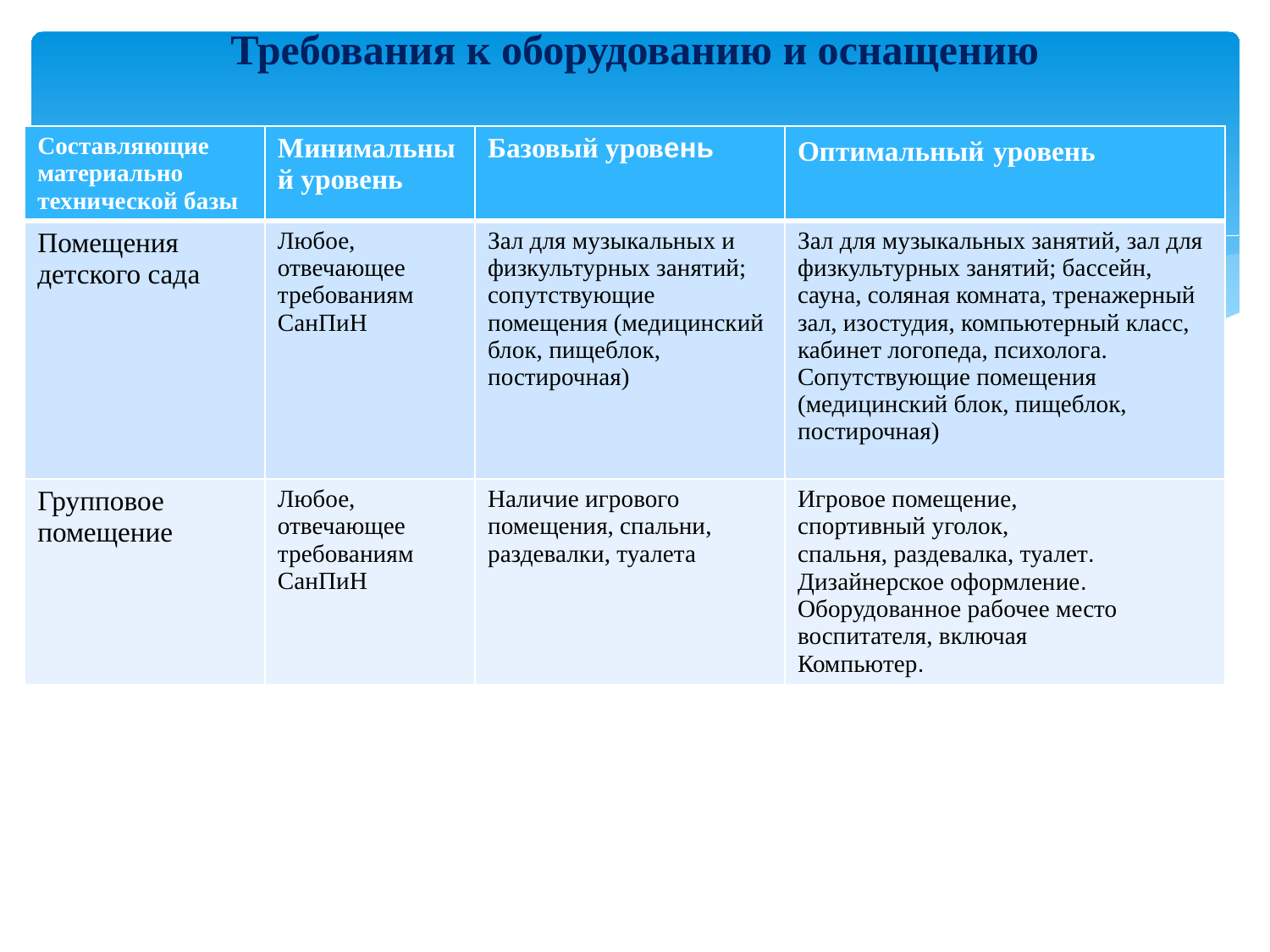

# Требования к оборудованию и оснащению
| Составляющие материально технической базы | Минимальный уровень | Базовый уровень | Оптимальный уровень |
| --- | --- | --- | --- |
| Помещения детского сада | Любое, отвечающее требованиям СанПиН | Зал для музыкальных и физкультурных занятий; сопутствующие помещения (медицинский блок, пищеблок, постирочная) | Зал для музыкальных занятий, зал для физкультурных занятий; бассейн, сауна, соляная комната, тренажерный зал, изостудия, компьютерный класс, кабинет логопеда, психолога. Сопутствующие помещения (медицинский блок, пищеблок, постирочная) |
| Групповое помещение | Любое, отвечающее требованиям СанПиН | Наличие игрового помещения, спальни, раздевалки, туалета | Игровое помещение, спортивный уголок, спальня, раздевалка, туалет. Дизайнерское оформление. Оборудованное рабочее место воспитателя, включая Компьютер. |